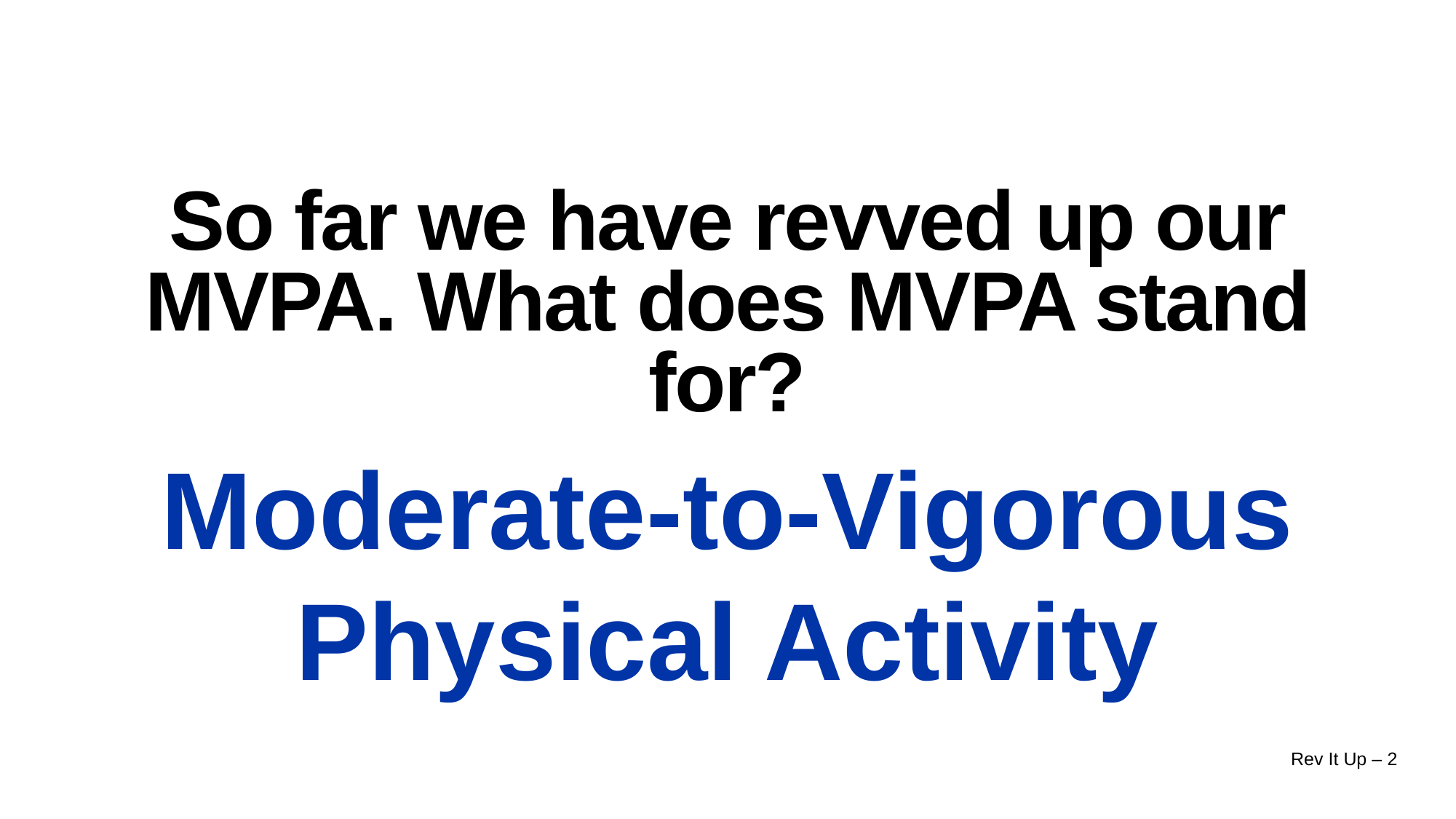

# So far we have revved up our MVPA. What does MVPA stand for?
Moderate-to-Vigorous
Physical Activity
Rev It Up – 2